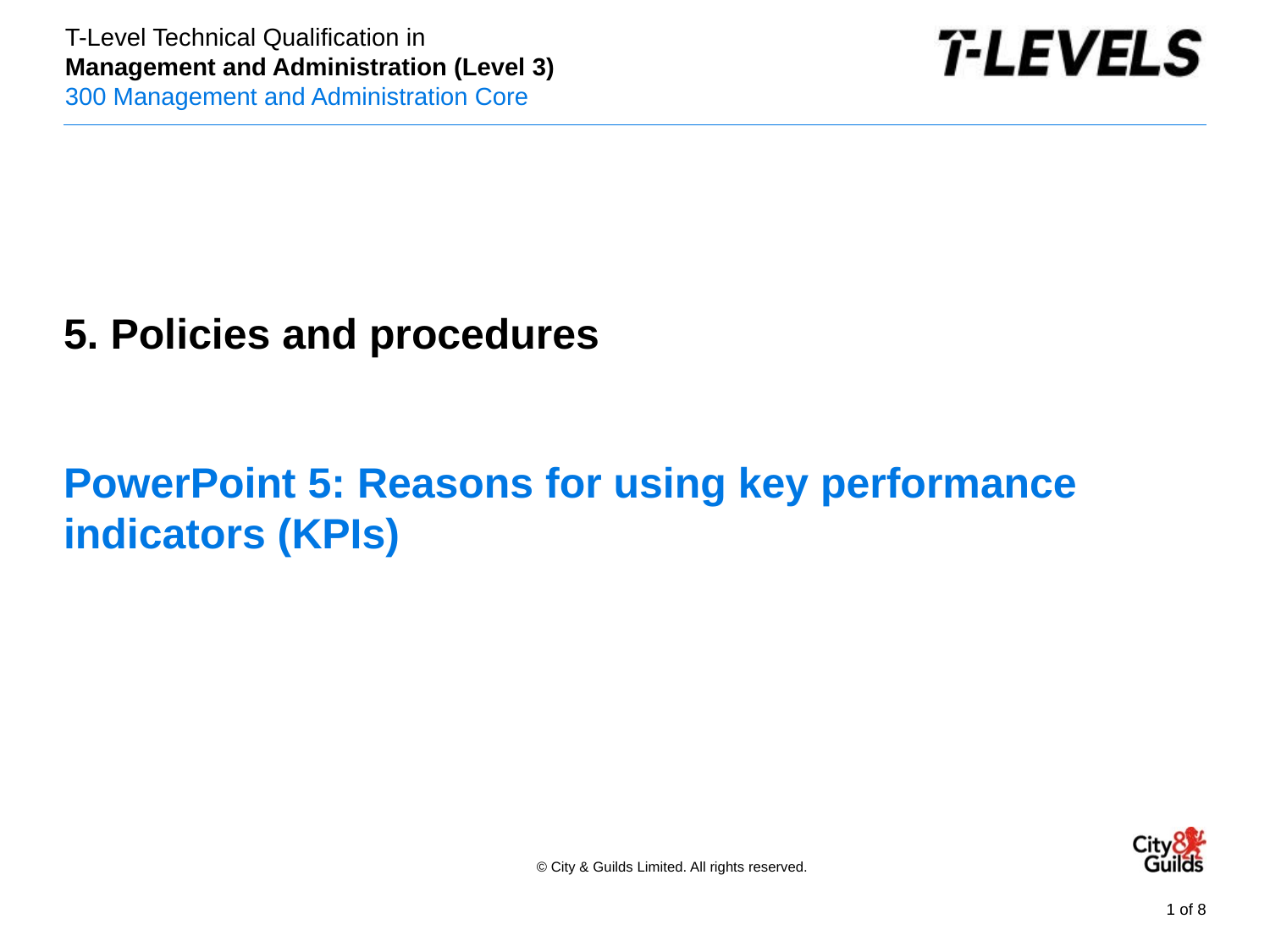

PowerPoint presentation
5. Policies and procedures

# PowerPoint 5: Reasons for using key performance indicators (KPIs)